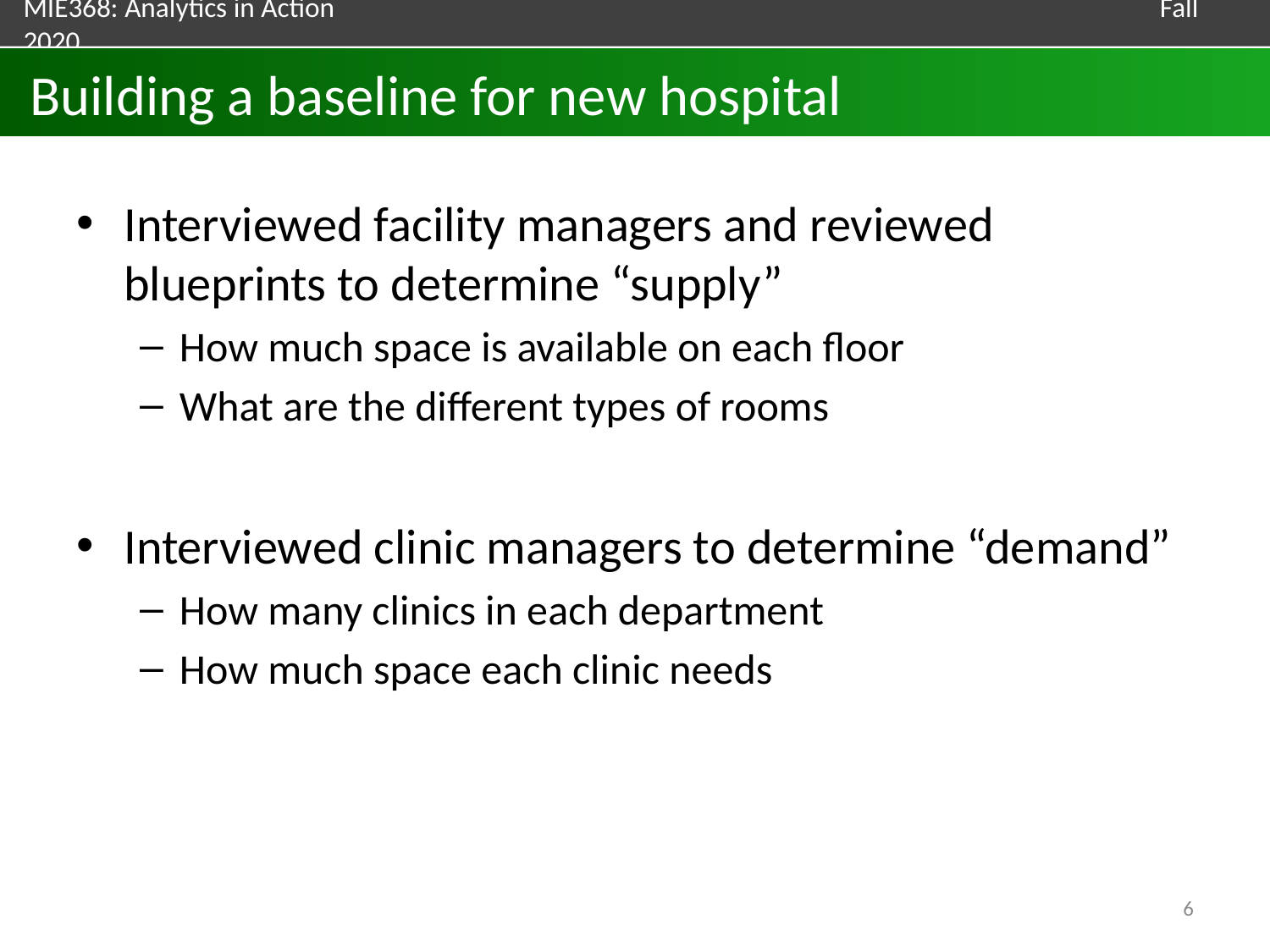

# Building a baseline for new hospital
Interviewed facility managers and reviewed blueprints to determine “supply”
How much space is available on each floor
What are the different types of rooms

Interviewed clinic managers to determine “demand”
How many clinics in each department
How much space each clinic needs
6